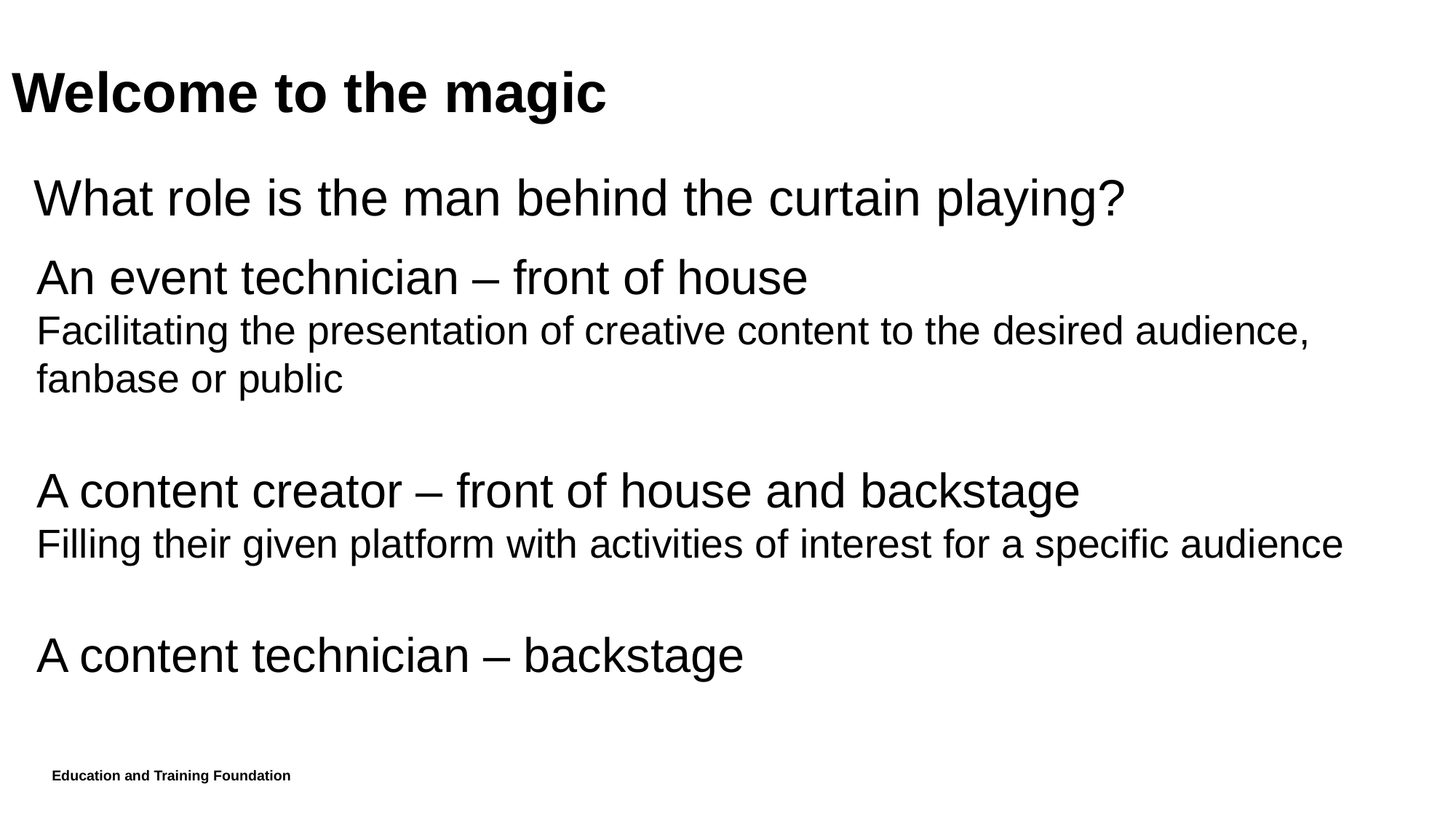

# Welcome to the magic
What role is the man behind the curtain playing?
An event technician – front of house
Facilitating the presentation of creative content to the desired audience, fanbase or public

A content creator – front of house and backstage
Filling their given platform with activities of interest for a specific audience

A content technician – backstage

Education and Training Foundation